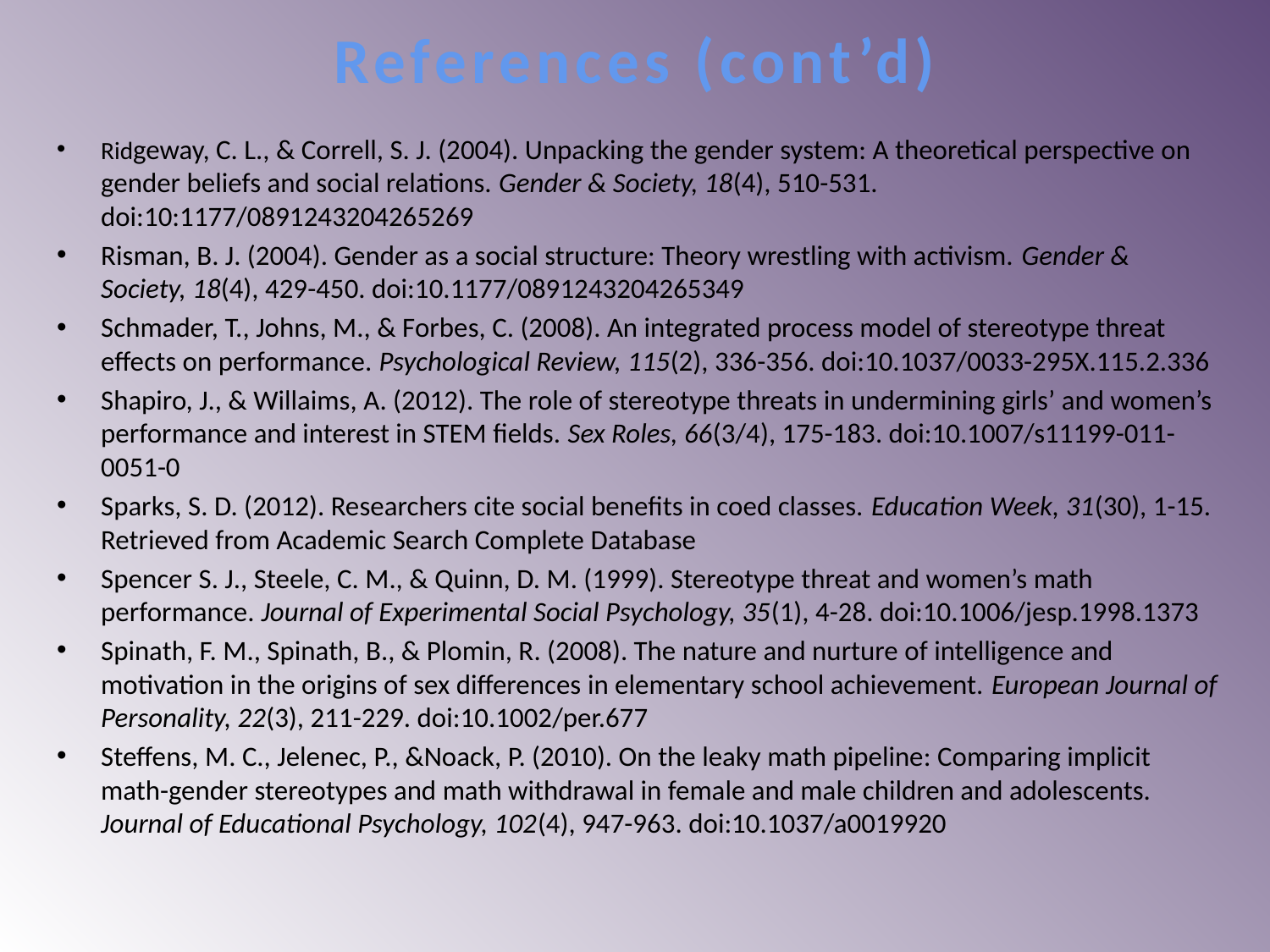

# References (cont’d)
Ridgeway, C. L., & Correll, S. J. (2004). Unpacking the gender system: A theoretical perspective on gender beliefs and social relations. Gender & Society, 18(4), 510-531. doi:10:1177/0891243204265269
Risman, B. J. (2004). Gender as a social structure: Theory wrestling with activism. Gender & Society, 18(4), 429-450. doi:10.1177/0891243204265349
Schmader, T., Johns, M., & Forbes, C. (2008). An integrated process model of stereotype threat effects on performance. Psychological Review, 115(2), 336-356. doi:10.1037/0033-295X.115.2.336
Shapiro, J., & Willaims, A. (2012). The role of stereotype threats in undermining girls’ and women’s performance and interest in STEM fields. Sex Roles, 66(3/4), 175-183. doi:10.1007/s11199-011-0051-0
Sparks, S. D. (2012). Researchers cite social benefits in coed classes. Education Week, 31(30), 1-15. Retrieved from Academic Search Complete Database
Spencer S. J., Steele, C. M., & Quinn, D. M. (1999). Stereotype threat and women’s math performance. Journal of Experimental Social Psychology, 35(1), 4-28. doi:10.1006/jesp.1998.1373
Spinath, F. M., Spinath, B., & Plomin, R. (2008). The nature and nurture of intelligence and motivation in the origins of sex differences in elementary school achievement. European Journal of Personality, 22(3), 211-229. doi:10.1002/per.677
Steffens, M. C., Jelenec, P., &Noack, P. (2010). On the leaky math pipeline: Comparing implicit math-gender stereotypes and math withdrawal in female and male children and adolescents. Journal of Educational Psychology, 102(4), 947-963. doi:10.1037/a0019920